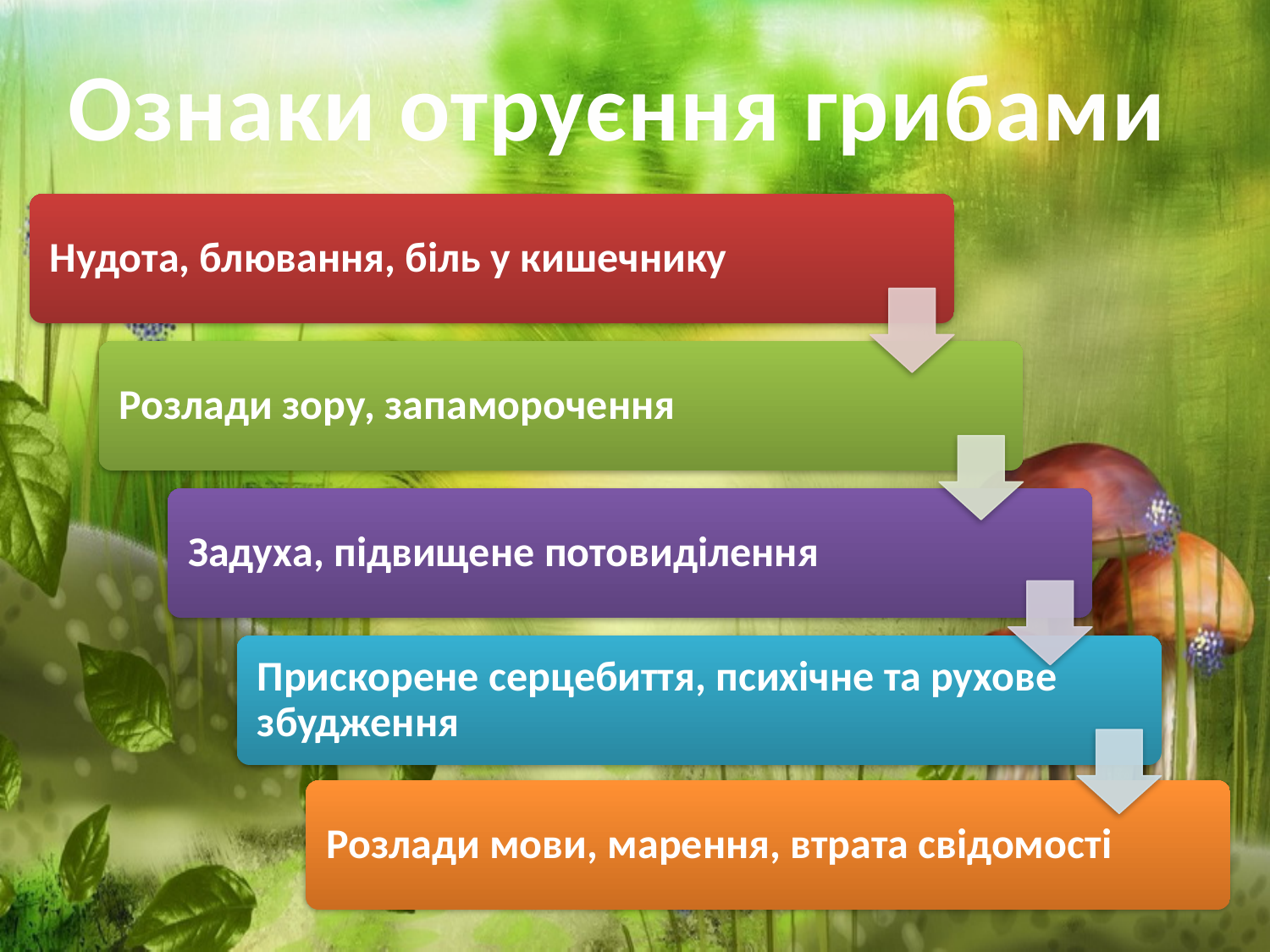

Ознаки отруєння грибами
Нудота, блювання, біль у кишечнику
Розлади зору, запаморочення
Задуха, підвищене потовиділення
Прискорене серцебиття, психічне та рухове збудження
Розлади мови, марення, втрата свідомості